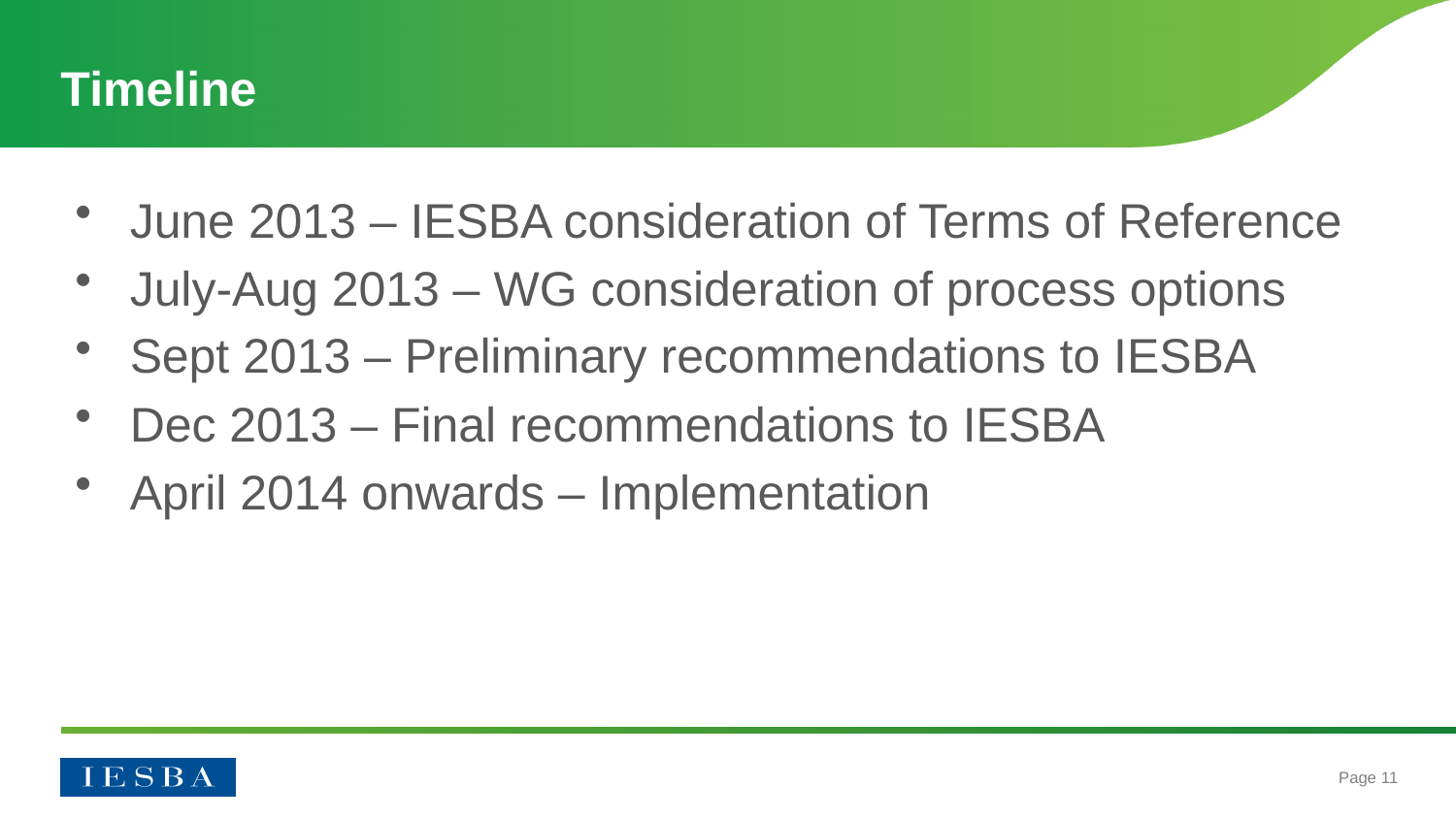

# Timeline
June 2013 – IESBA consideration of Terms of Reference
July-Aug 2013 – WG consideration of process options
Sept 2013 – Preliminary recommendations to IESBA
Dec 2013 – Final recommendations to IESBA
April 2014 onwards – Implementation